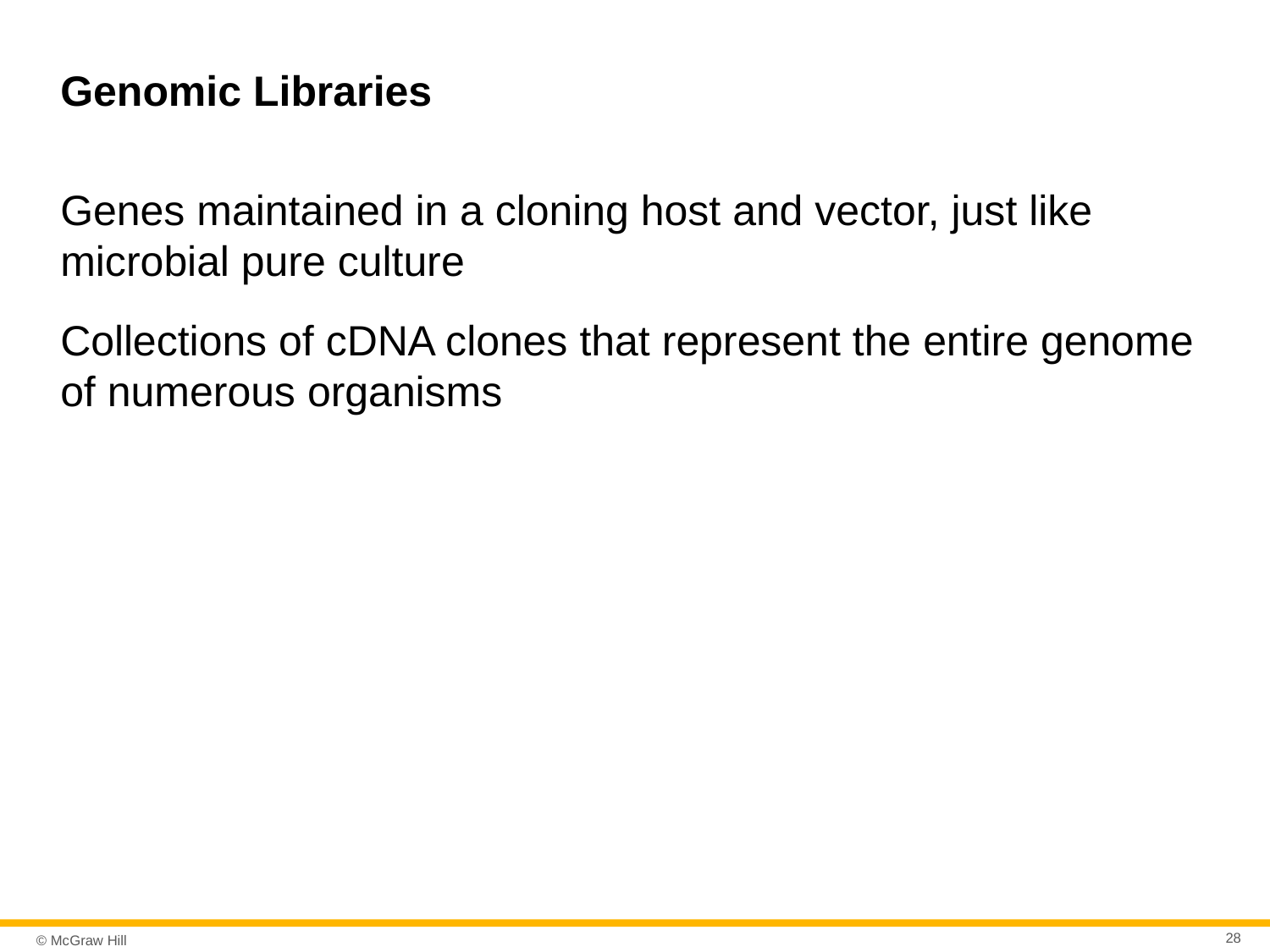

# Genomic Libraries
Genes maintained in a cloning host and vector, just like microbial pure culture
Collections of cDNA clones that represent the entire genome of numerous organisms